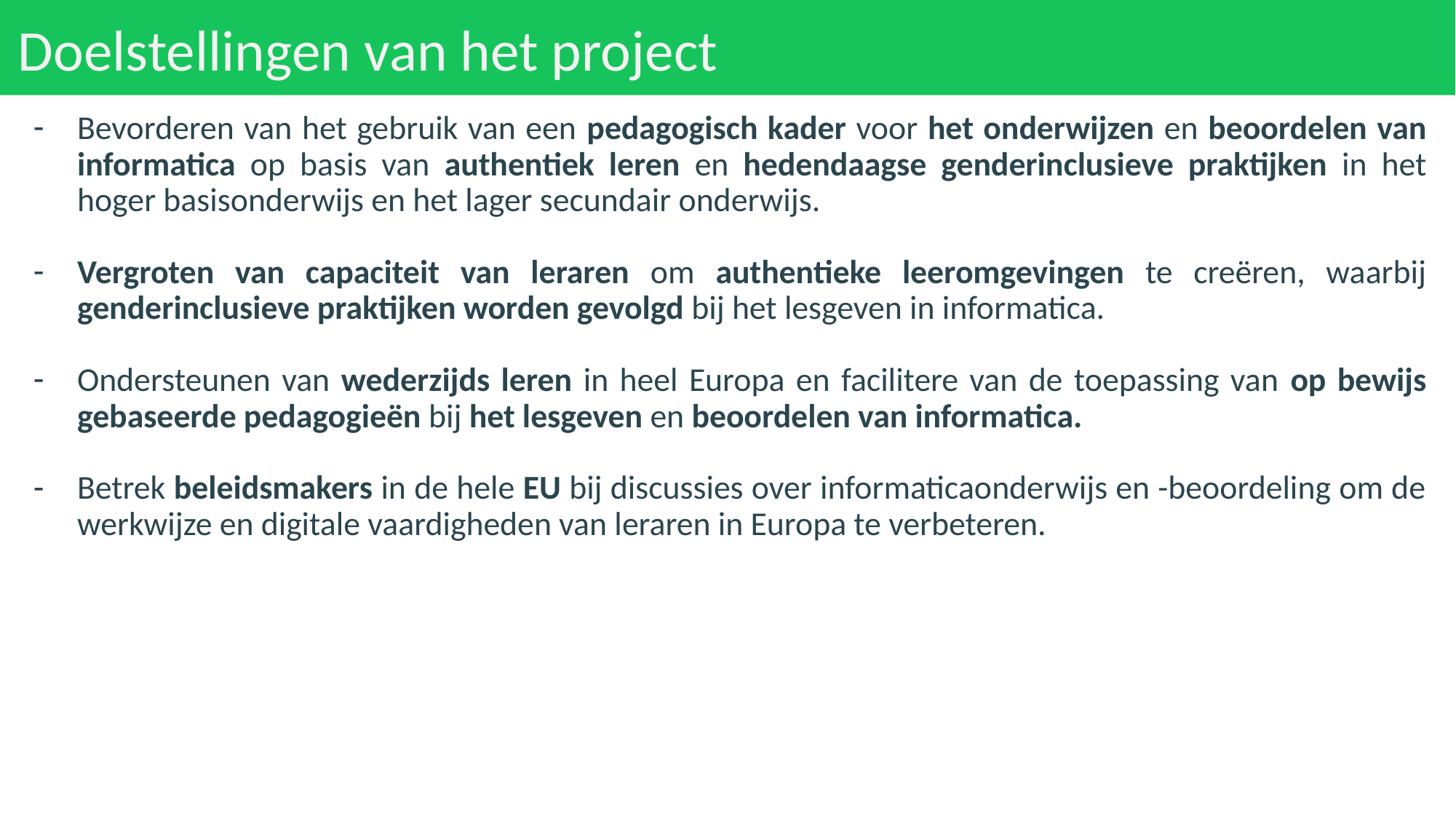

# Doelstellingen van het project
Bevorderen van het gebruik van een pedagogisch kader voor het onderwijzen en beoordelen van informatica op basis van authentiek leren en hedendaagse genderinclusieve praktijken in het hoger basisonderwijs en het lager secundair onderwijs.

Vergroten van capaciteit van leraren om authentieke leeromgevingen te creëren, waarbij genderinclusieve praktijken worden gevolgd bij het lesgeven in informatica.

Ondersteunen van wederzijds leren in heel Europa en facilitere van de toepassing van op bewijs gebaseerde pedagogieën bij het lesgeven en beoordelen van informatica.

Betrek beleidsmakers in de hele EU bij discussies over informaticaonderwijs en -beoordeling om de werkwijze en digitale vaardigheden van leraren in Europa te verbeteren.